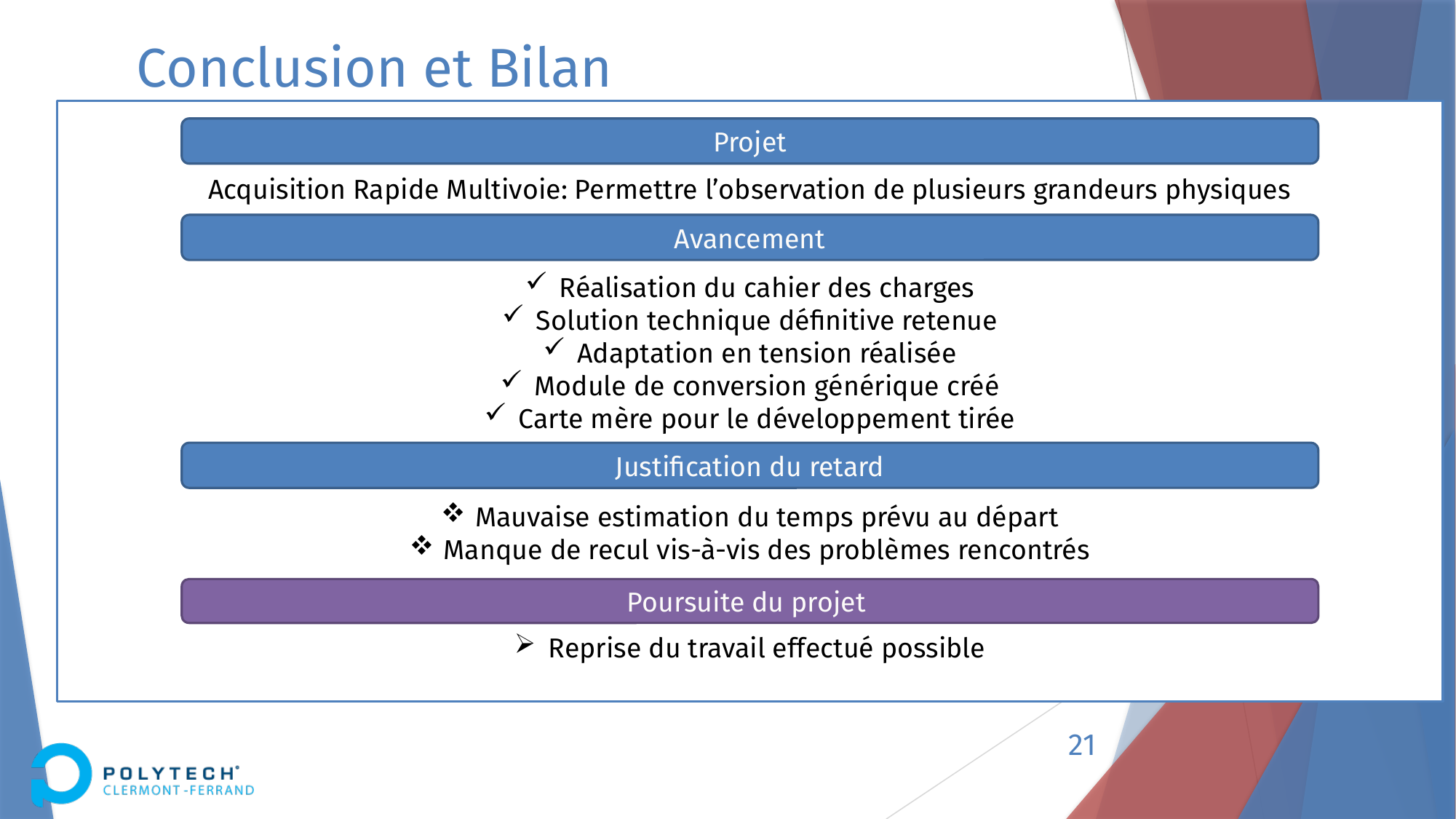

Conclusion et Bilan

Acquisition Rapide Multivoie: Permettre l’observation de plusieurs grandeurs physiques

Réalisation du cahier des charges
Solution technique définitive retenue
Adaptation en tension réalisée
Module de conversion générique créé
Carte mère pour le développement tirée

Mauvaise estimation du temps prévu au départ
Manque de recul vis-à-vis des problèmes rencontrés

Reprise du travail effectué possible

Projet
Avancement
Justification du retard
Poursuite du projet
21